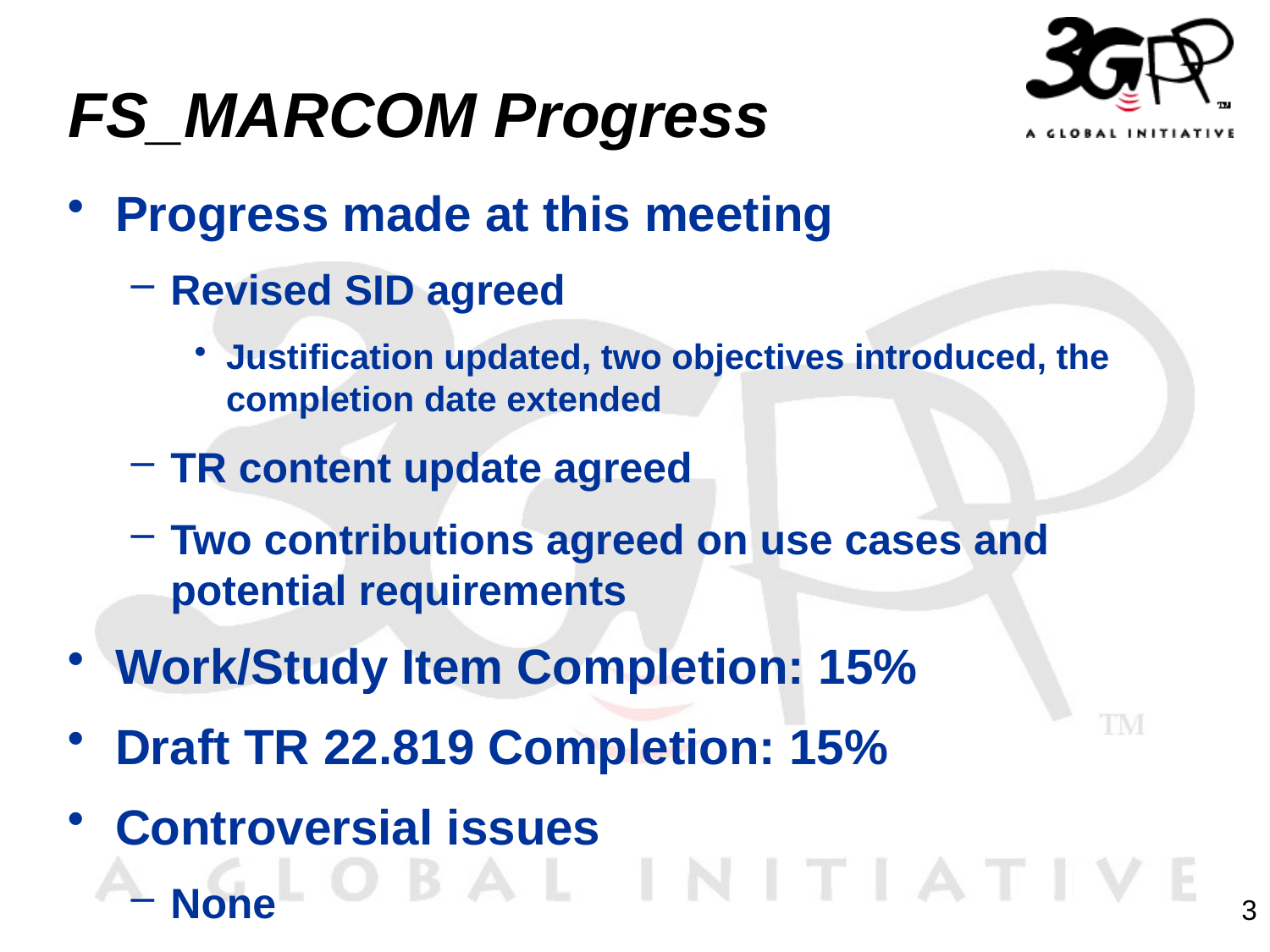

# FS_MARCOM Progress
Progress made at this meeting
Revised SID agreed
Justification updated, two objectives introduced, the completion date extended
TR content update agreed
Two contributions agreed on use cases and potential requirements
Work/Study Item Completion: 15%
Draft TR 22.819 Completion: 15%
Controversial issues
None
3